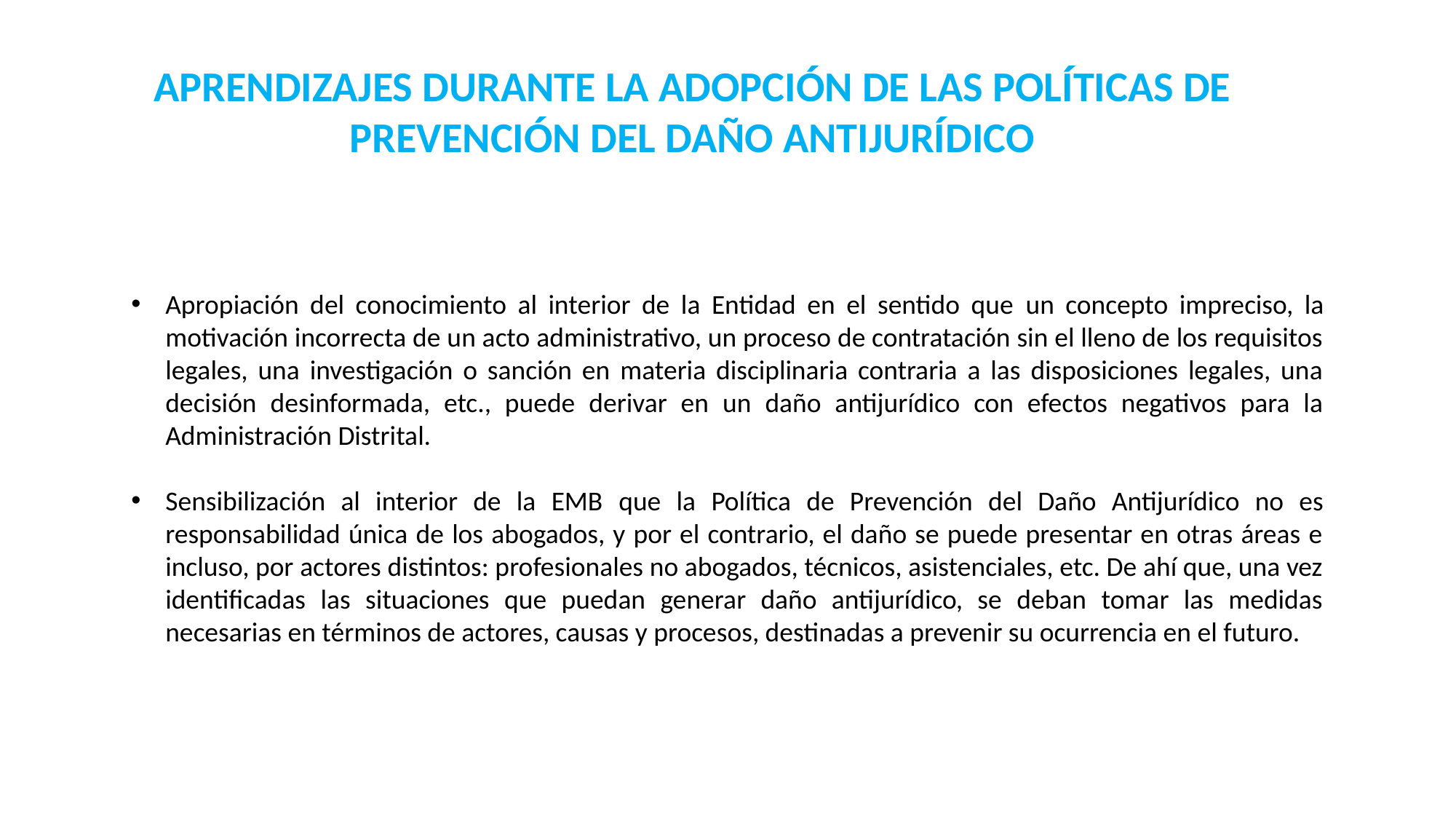

APRENDIZAJES DURANTE LA ADOPCIÓN DE LAS POLÍTICAS DE PREVENCIÓN DEL DAÑO ANTIJURÍDICO

Apropiación del conocimiento al interior de la Entidad en el sentido que un concepto impreciso, la motivación incorrecta de un acto administrativo, un proceso de contratación sin el lleno de los requisitos legales, una investigación o sanción en materia disciplinaria contraria a las disposiciones legales, una decisión desinformada, etc., puede derivar en un daño antijurídico con efectos negativos para la Administración Distrital.

Sensibilización al interior de la EMB que la Política de Prevención del Daño Antijurídico no es responsabilidad única de los abogados, y por el contrario, el daño se puede presentar en otras áreas e incluso, por actores distintos: profesionales no abogados, técnicos, asistenciales, etc. De ahí que, una vez identificadas las situaciones que puedan generar daño antijurídico, se deban tomar las medidas necesarias en términos de actores, causas y procesos, destinadas a prevenir su ocurrencia en el futuro.